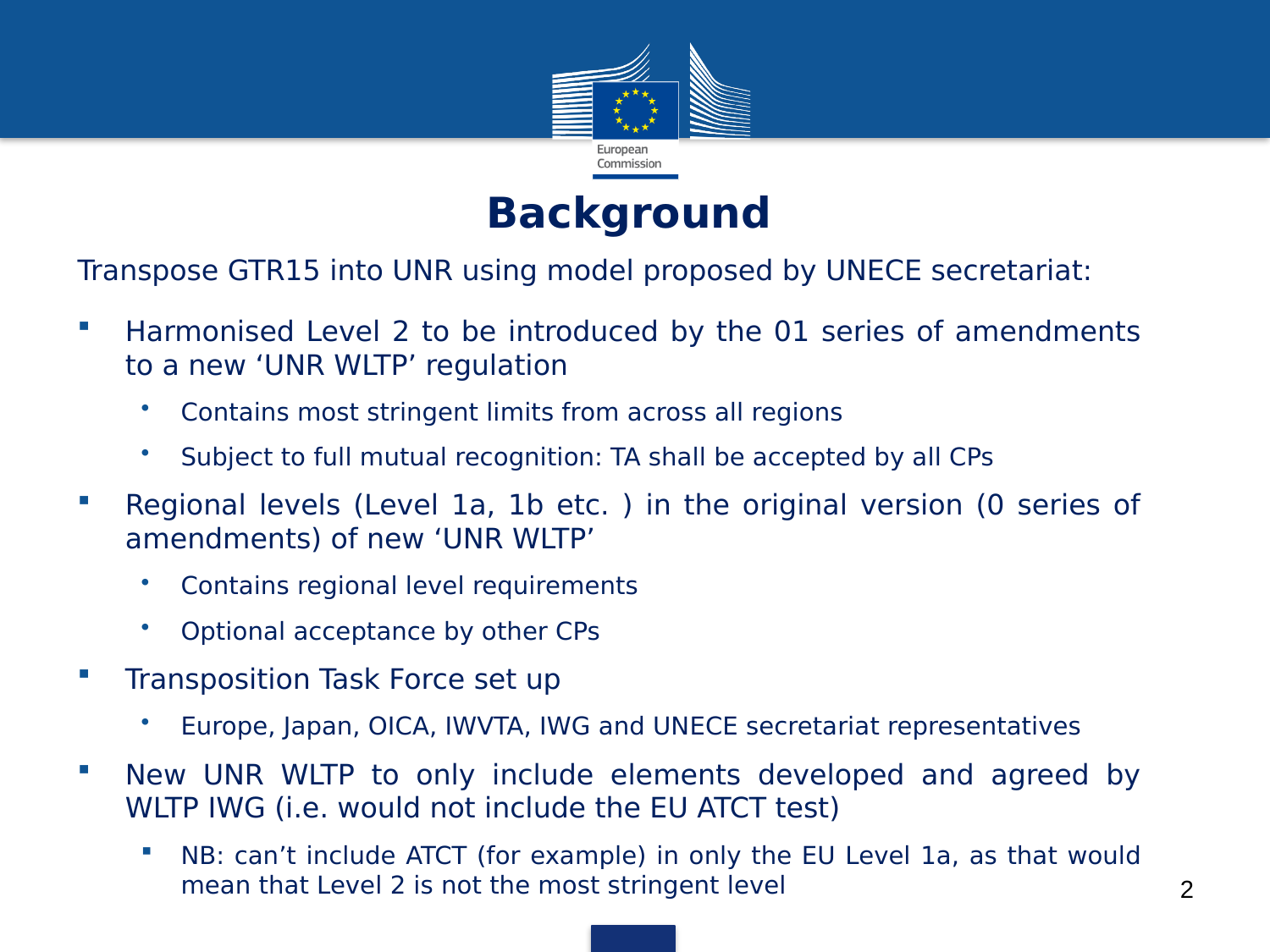

# Background
Transpose GTR15 into UNR using model proposed by UNECE secretariat:
Harmonised Level 2 to be introduced by the 01 series of amendments to a new ‘UNR WLTP’ regulation
Contains most stringent limits from across all regions
Subject to full mutual recognition: TA shall be accepted by all CPs
Regional levels (Level 1a, 1b etc. ) in the original version (0 series of amendments) of new ‘UNR WLTP’
Contains regional level requirements
Optional acceptance by other CPs
Transposition Task Force set up
Europe, Japan, OICA, IWVTA, IWG and UNECE secretariat representatives
New UNR WLTP to only include elements developed and agreed by WLTP IWG (i.e. would not include the EU ATCT test)
NB: can’t include ATCT (for example) in only the EU Level 1a, as that would mean that Level 2 is not the most stringent level
2